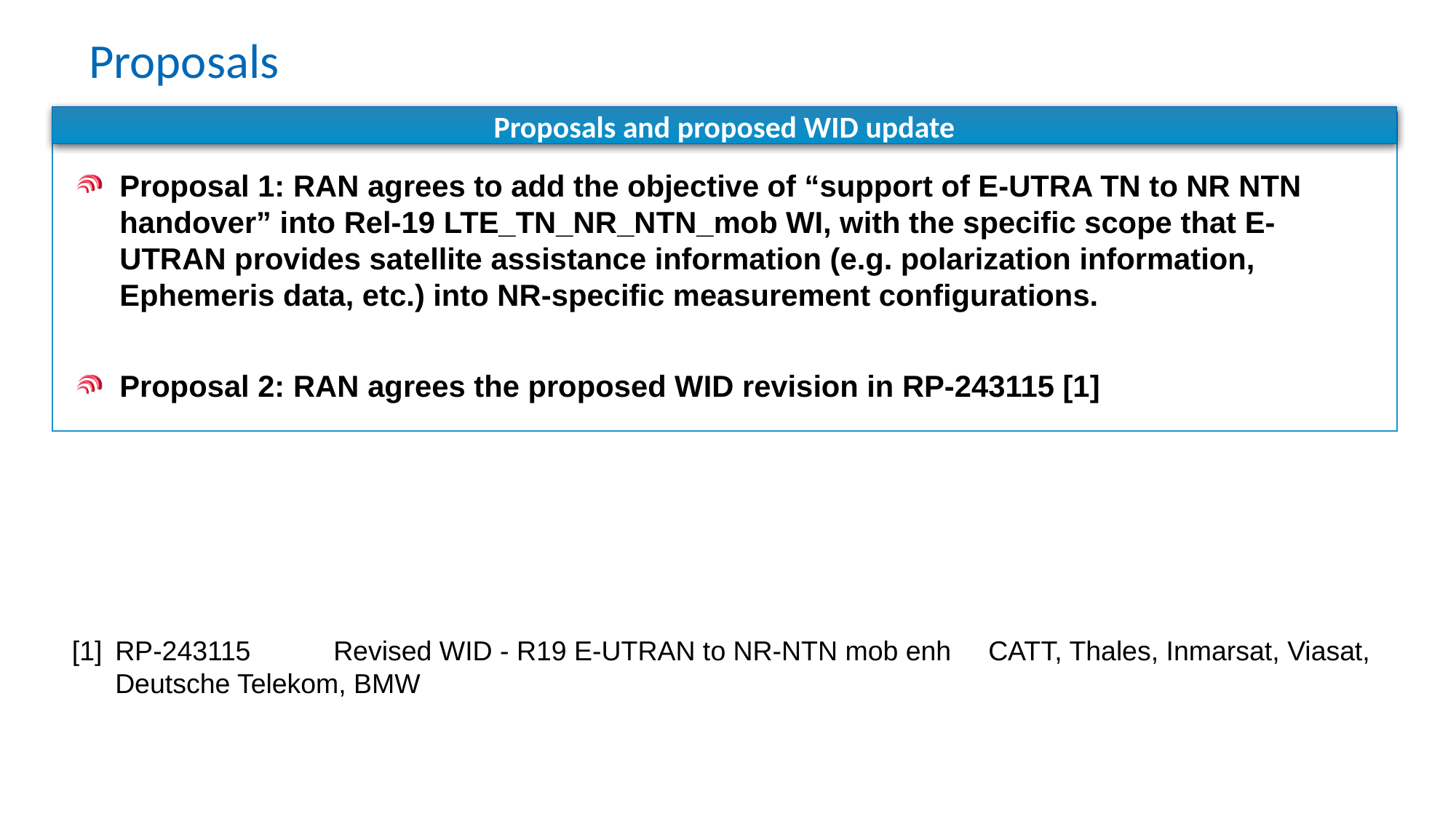

# Proposals
Proposals and proposed WID update

Proposal 1: RAN agrees to add the objective of “support of E-UTRA TN to NR NTN handover” into Rel-19 LTE_TN_NR_NTN_mob WI, with the specific scope that E-UTRAN provides satellite assistance information (e.g. polarization information, Ephemeris data, etc.) into NR-specific measurement configurations.

Proposal 2: RAN agrees the proposed WID revision in RP-243115 [1]

[1]	RP-243115	Revised WID - R19 E-UTRAN to NR-NTN mob enh	CATT, Thales, Inmarsat, Viasat, Deutsche Telekom, BMW